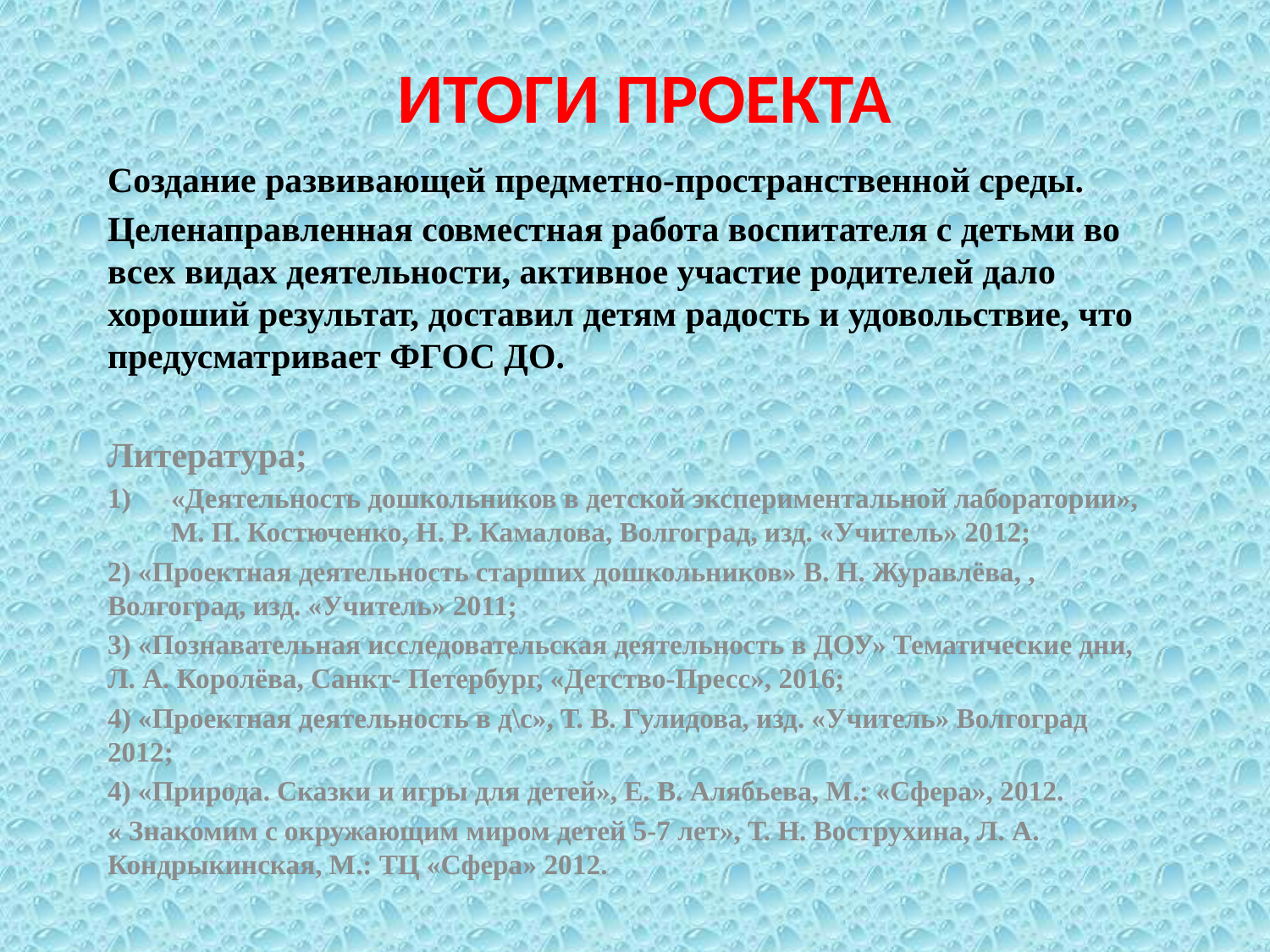

# Итоги проекта

Создание развивающей предметно-пространственной среды.
Целенаправленная совместная работа воспитателя с детьми во всех видах деятельности, активное участие родителей дало хороший результат, доставил детям радость и удовольствие, что предусматривает ФГОС ДО.

Литература;
«Деятельность дошкольников в детской экспериментальной лаборатории», М. П. Костюченко, Н. Р. Камалова, Волгоград, изд. «Учитель» 2012;
2) «Проектная деятельность старших дошкольников» В. Н. Журавлёва, , Волгоград, изд. «Учитель» 2011;
3) «Познавательная исследовательская деятельность в ДОУ» Тематические дни, Л. А. Королёва, Санкт- Петербург, «Детство-Пресс», 2016;
4) «Проектная деятельность в д\с», Т. В. Гулидова, изд. «Учитель» Волгоград 2012;
4) «Природа. Сказки и игры для детей», Е. В. Алябьева, М.: «Сфера», 2012.
« Знакомим с окружающим миром детей 5-7 лет», Т. Н. Вострухина, Л. А. Кондрыкинская, М.: ТЦ «Сфера» 2012.